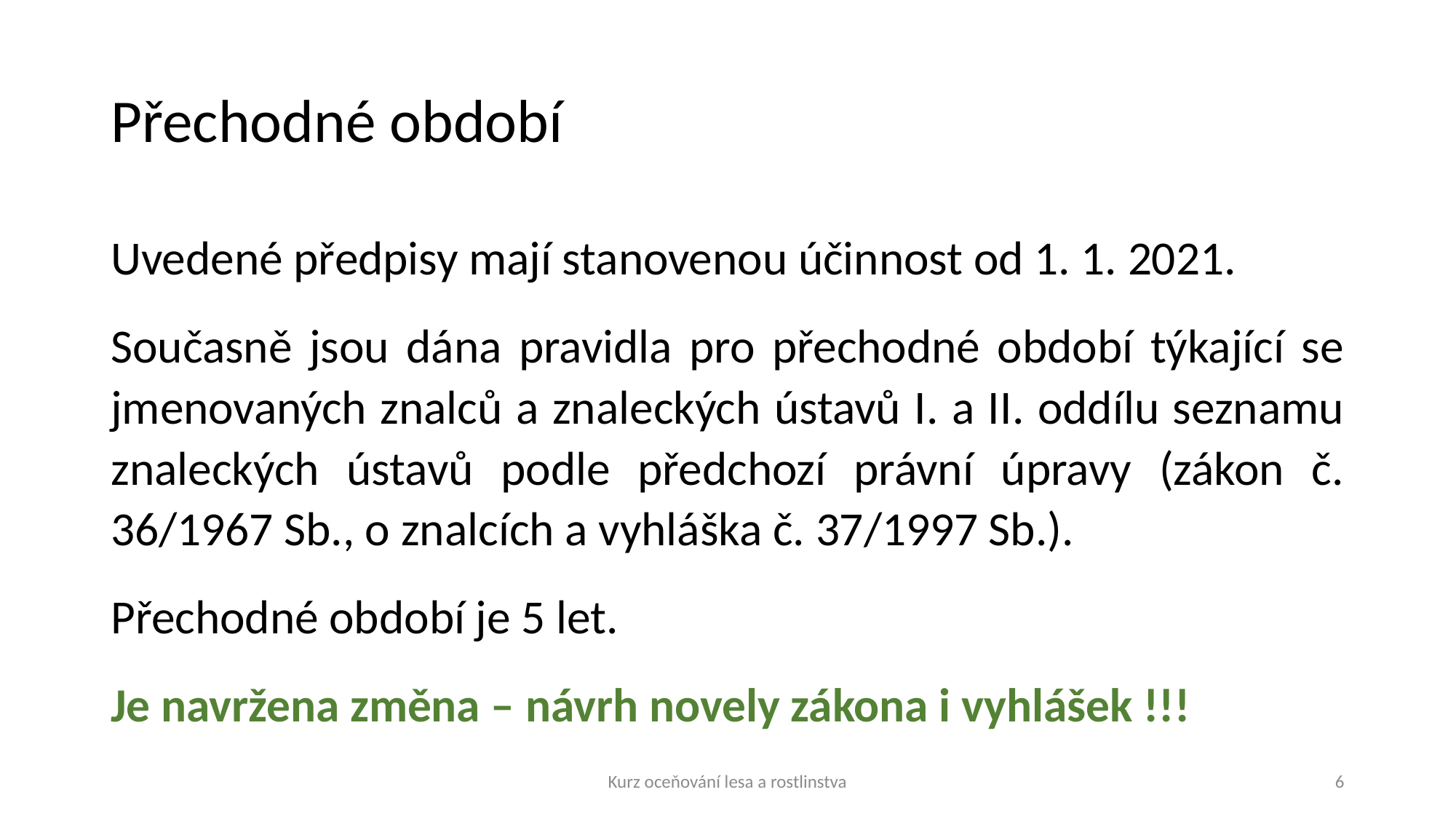

# Přechodné období
Uvedené předpisy mají stanovenou účinnost od 1. 1. 2021.
Současně jsou dána pravidla pro přechodné období týkající se jmenovaných znalců a znaleckých ústavů I. a II. oddílu seznamu znaleckých ústavů podle předchozí právní úpravy (zákon č. 36/1967 Sb., o znalcích a vyhláška č. 37/1997 Sb.).
Přechodné období je 5 let.
Je navržena změna – návrh novely zákona i vyhlášek !!!

Kurz oceňování lesa a rostlinstva
6